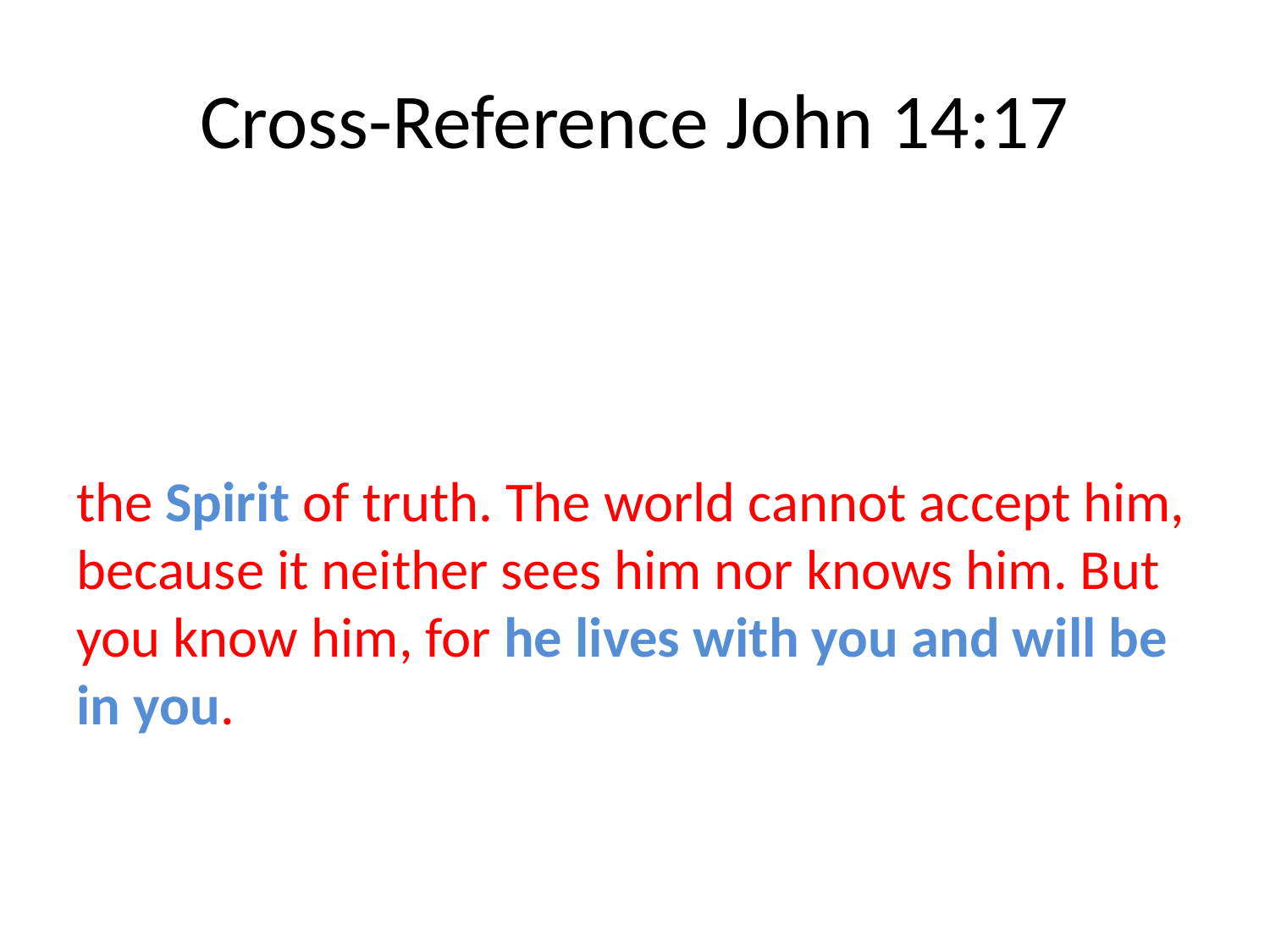

# Cross-Reference John 14:17

the Spirit of truth. The world cannot accept him, because it neither sees him nor knows him. But you know him, for he lives with you and will be in you.